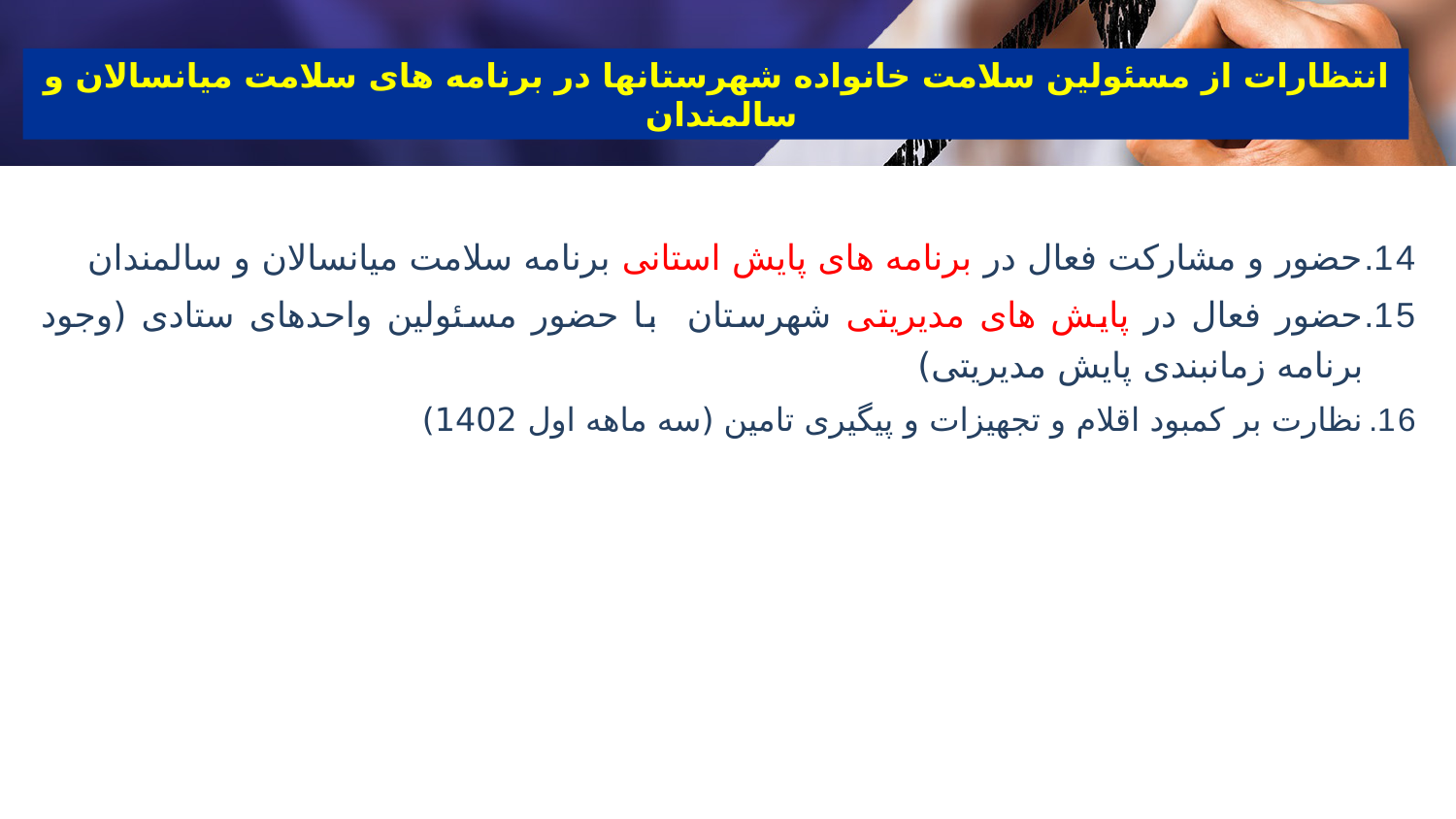

انتظارات از مسئولین سلامت خانواده شهرستانها در برنامه های سلامت میانسالان و سالمندان
حضور و مشارکت فعال در برنامه های پایش استانی برنامه سلامت میانسالان و سالمندان
حضور فعال در پایش های مدیریتی شهرستان  با حضور مسئولین واحدهای ستادی (وجود برنامه زمانبندی پایش مدیریتی)
نظارت بر کمبود اقلام و تجهیزات و پیگیری تامین (سه ماهه اول 1402)